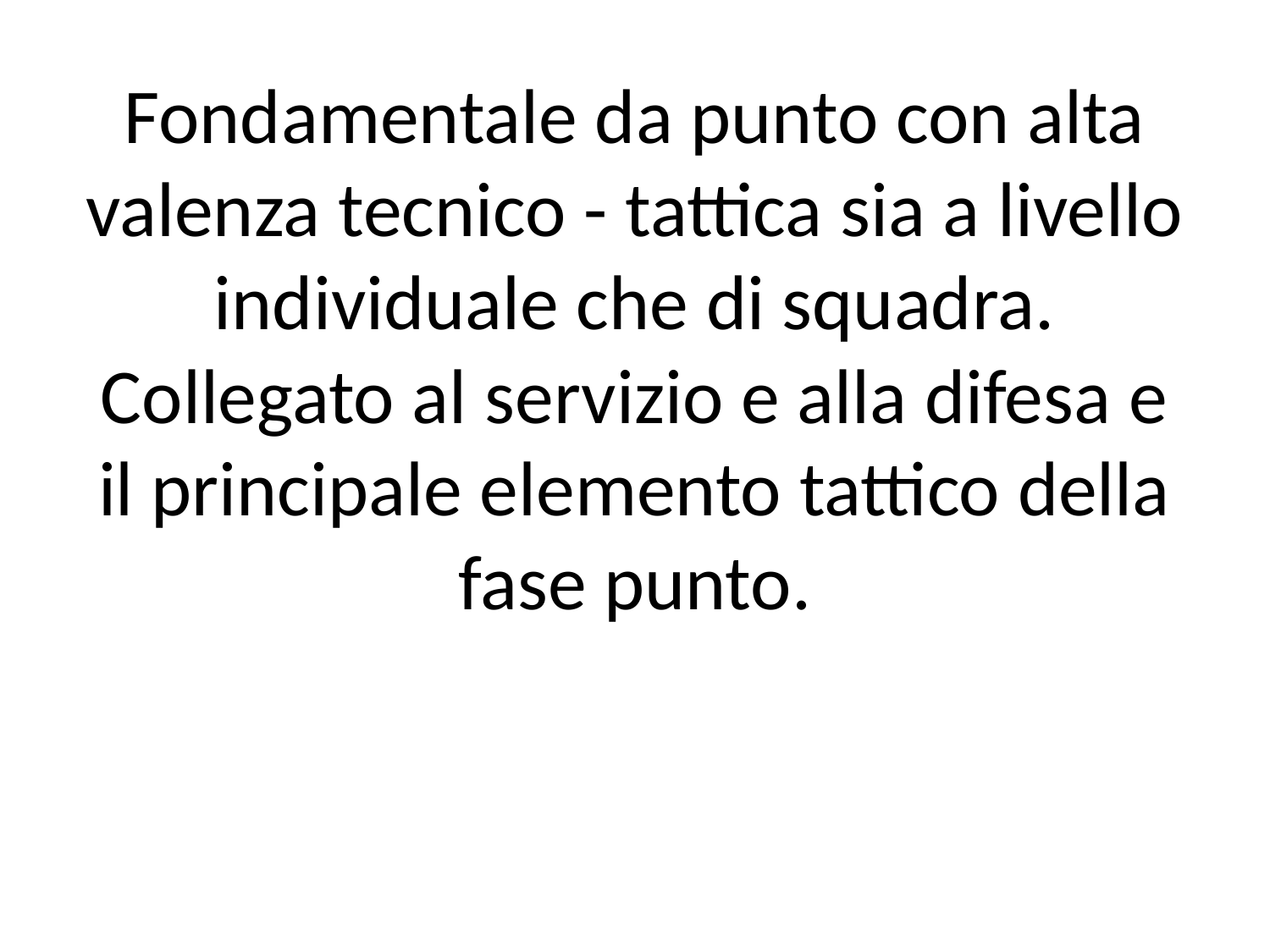

# Fondamentale da punto con alta valenza tecnico - tattica sia a livello individuale che di squadra. Collegato al servizio e alla difesa e il principale elemento tattico della fase punto.